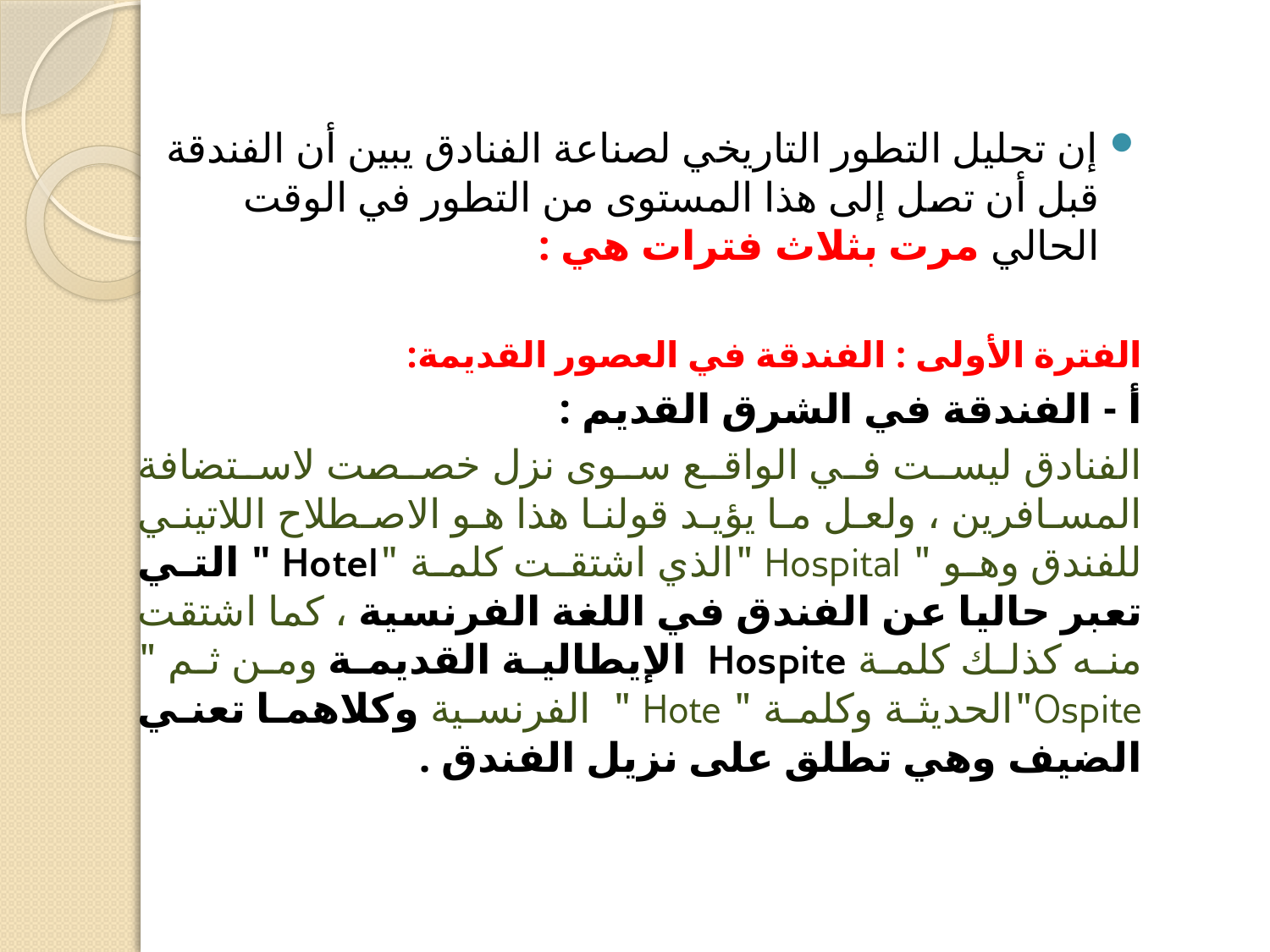

إن تحليل التطور التاريخي لصناعة الفنادق يبين أن الفندقة قبل أن تصل إلى هذا المستوى من التطور في الوقت الحالي مرت بثلاث فترات هي :

الفترة الأولى : الفندقة في العصور القديمة:
أ - الفندقة في الشرق القديم :
الفنادق ليست في الواقع سوى نزل خصصت لاستضافة المسافرين ، ولعل ما يؤيد قولنا هذا هو الاصطلاح اللاتيني للفندق وهو " Hospital "الذي اشتقت كلمة "Hotel " التي تعبر حاليا عن الفندق في اللغة الفرنسية ، كما اشتقت منه كذلك كلمة Hospite  الإيطالية القديمة ومن ثم " Ospite"الحديثة وكلمة " Hote "  الفرنسية وكلاهما تعني الضيف وهي تطلق على نزيل الفندق .